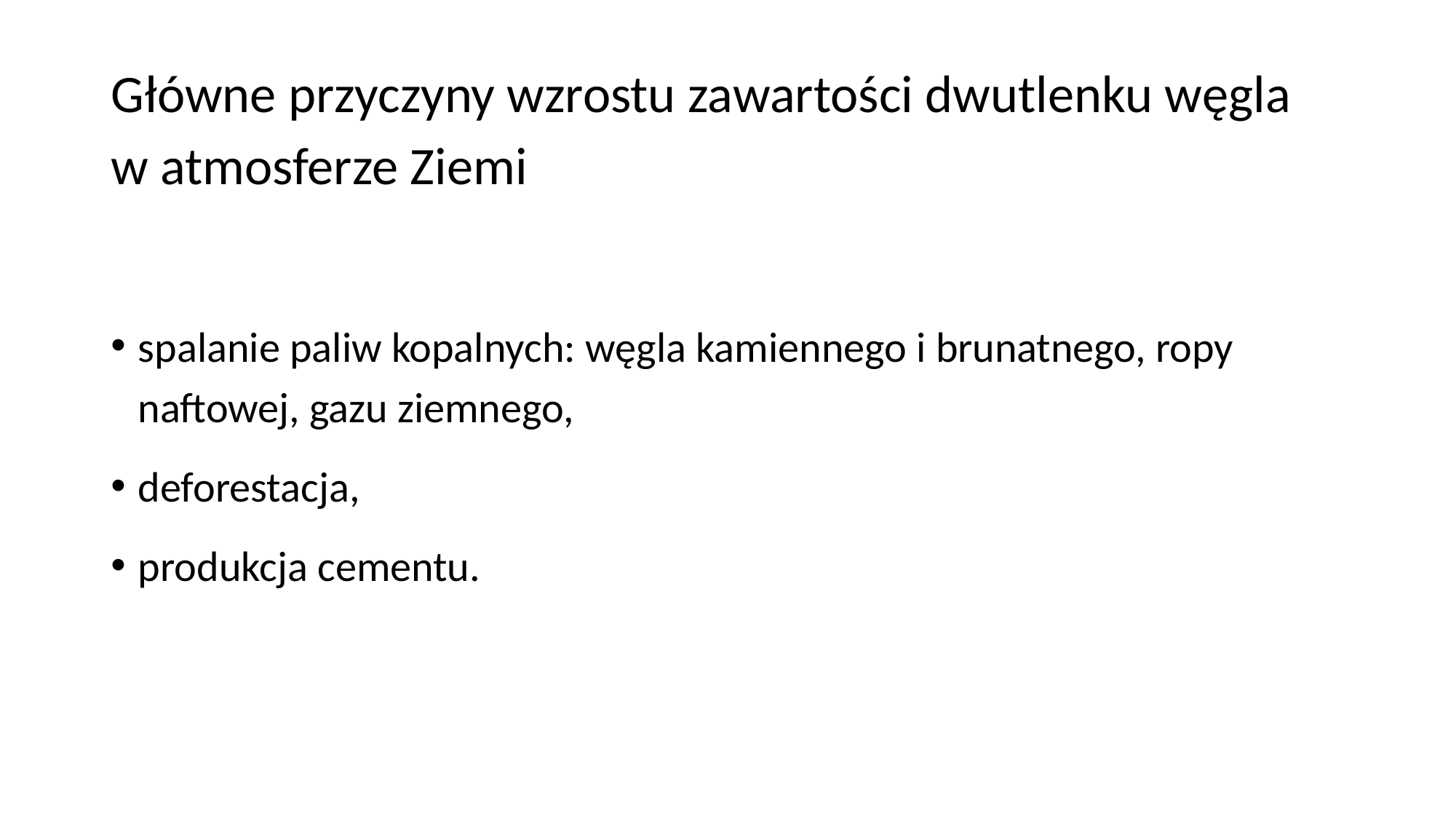

# Główne przyczyny wzrostu zawartości dwutlenku węgla w atmosferze Ziemi
spalanie paliw kopalnych: węgla kamiennego i brunatnego, ropy naftowej, gazu ziemnego,
deforestacja,
produkcja cementu.